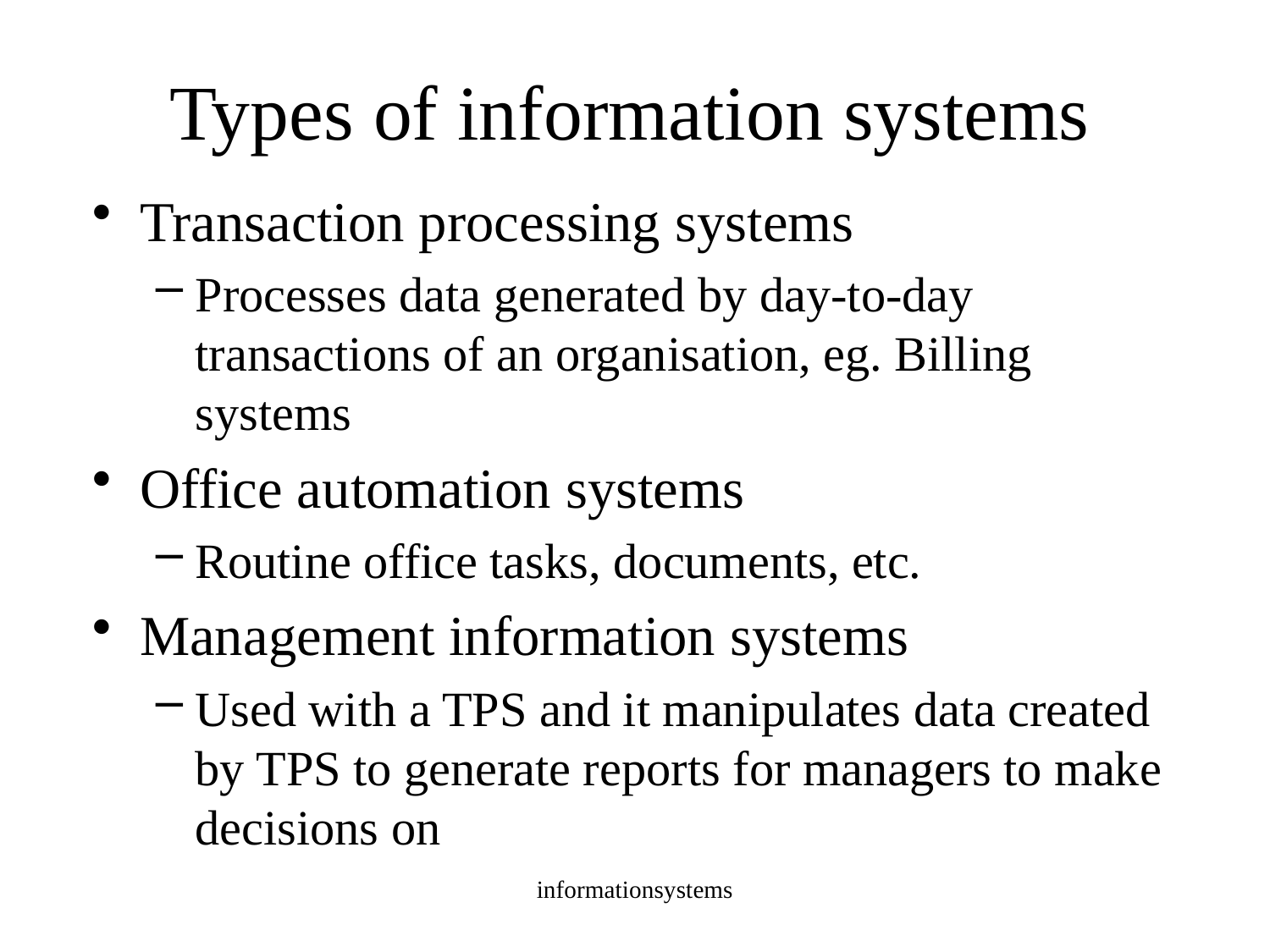

Types of information systems
Transaction processing systems
Processes data generated by day-to-day transactions of an organisation, eg. Billing systems
Office automation systems
Routine office tasks, documents, etc.
Management information systems
Used with a TPS and it manipulates data created by TPS to generate reports for managers to make decisions on

informationsystems